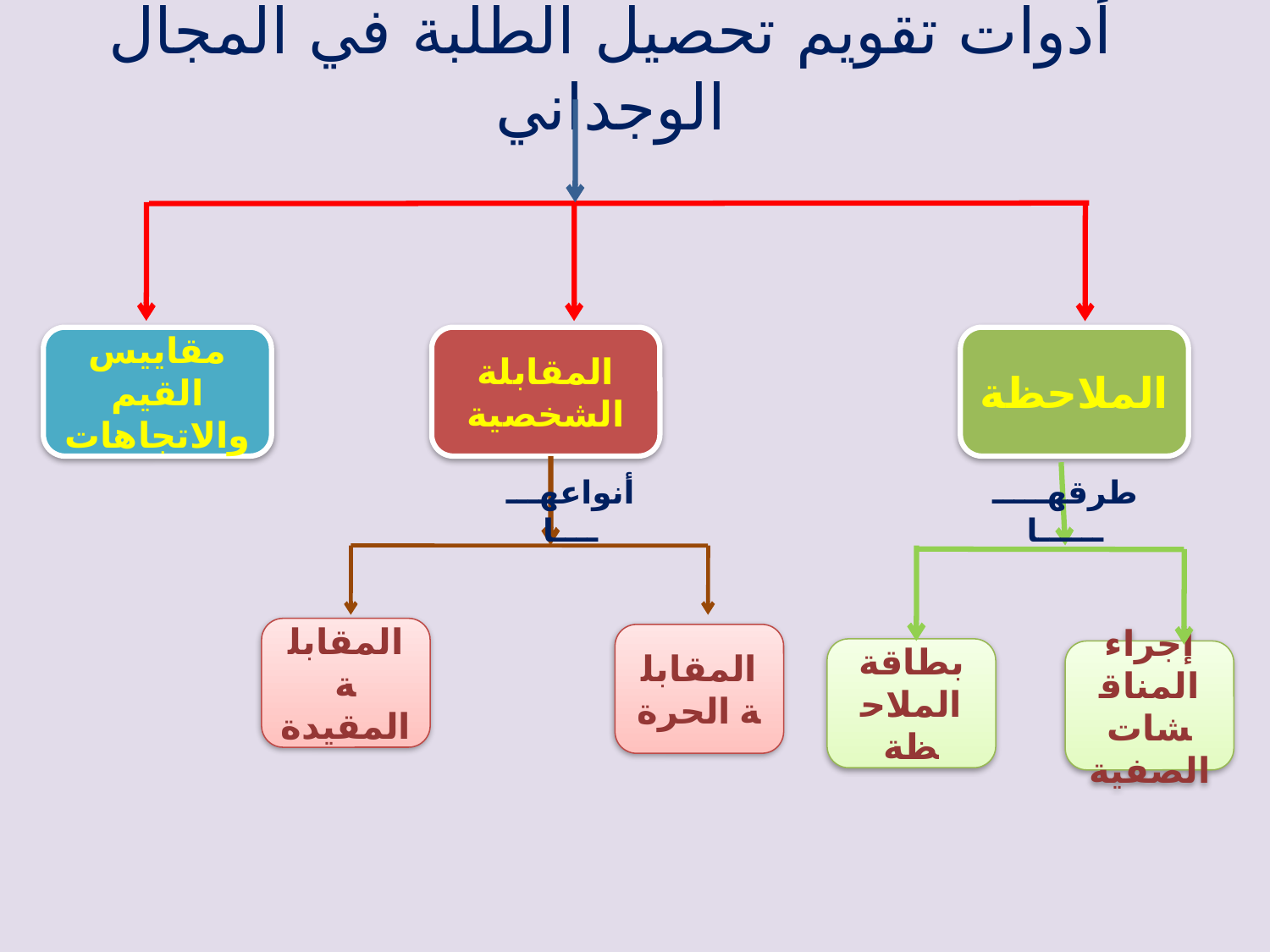

أدوات تقويم تحصيل الطلبة في المجال الوجداني
مقاييس القيم والاتجاهات
المقابلة الشخصية
الملاحظة
أنواعهـــــــا
طرقهـــــــــــا
المقابلة المقيدة
المقابلة الحرة
بطاقة
الملاحظة
إجراء المناقشات الصفية